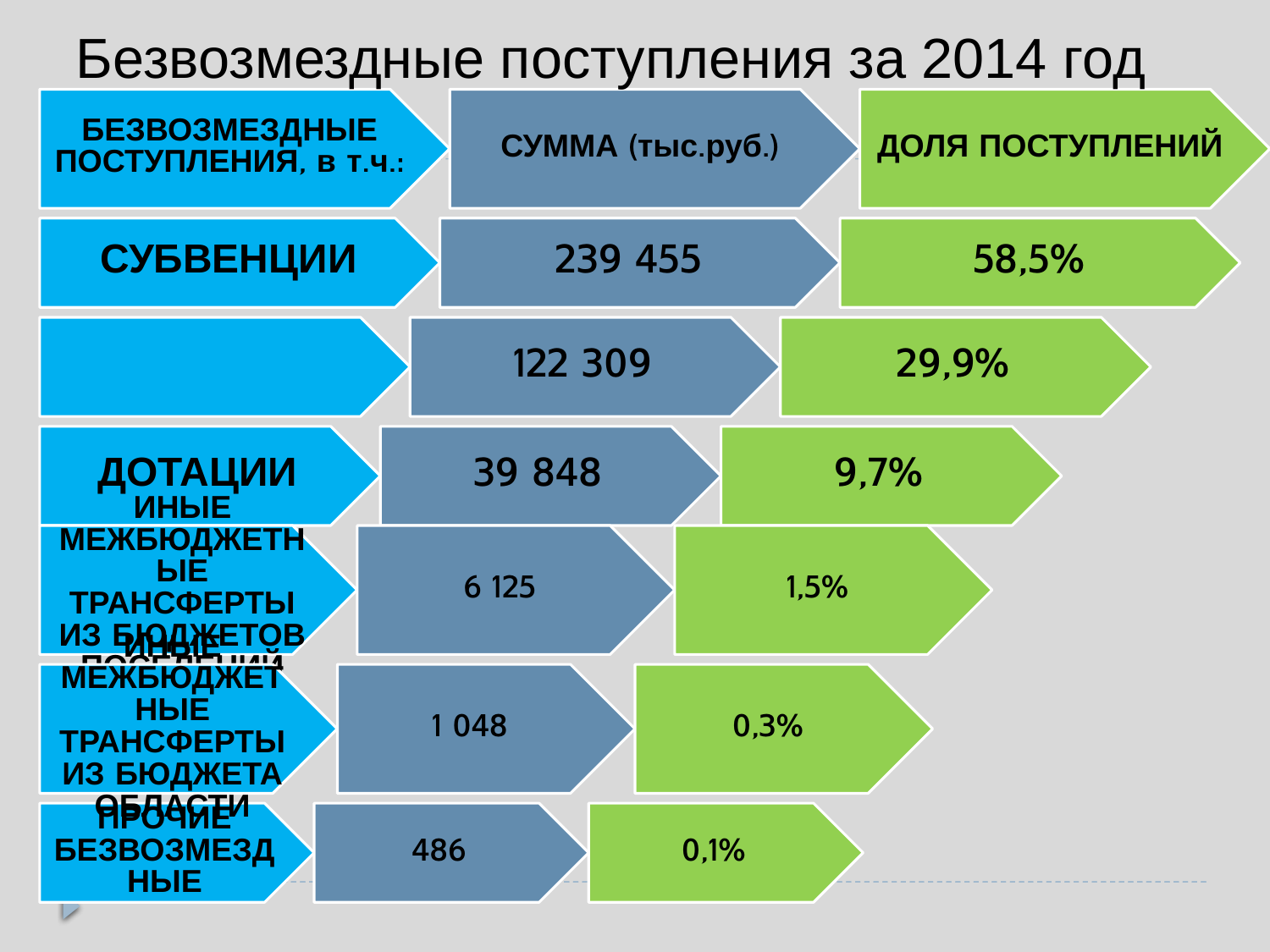

Безвозмездные поступления за 2014 год
БЕЗВОЗМЕЗДНЫЕ ПОСТУПЛЕНИЯ, в т.ч.:
СУММА (тыс.руб.)
ДОЛЯ ПОСТУПЛЕНИЙ
СУБВЕНЦИИ
239 455
58,5%
122 309
29,9%
ДОТАЦИИ
39 848
9,7%
6 125
1,5%
1 048
0,3%
ПРОЧИЕ БЕЗВОЗМЕЗДНЫЕ
486
0,1%